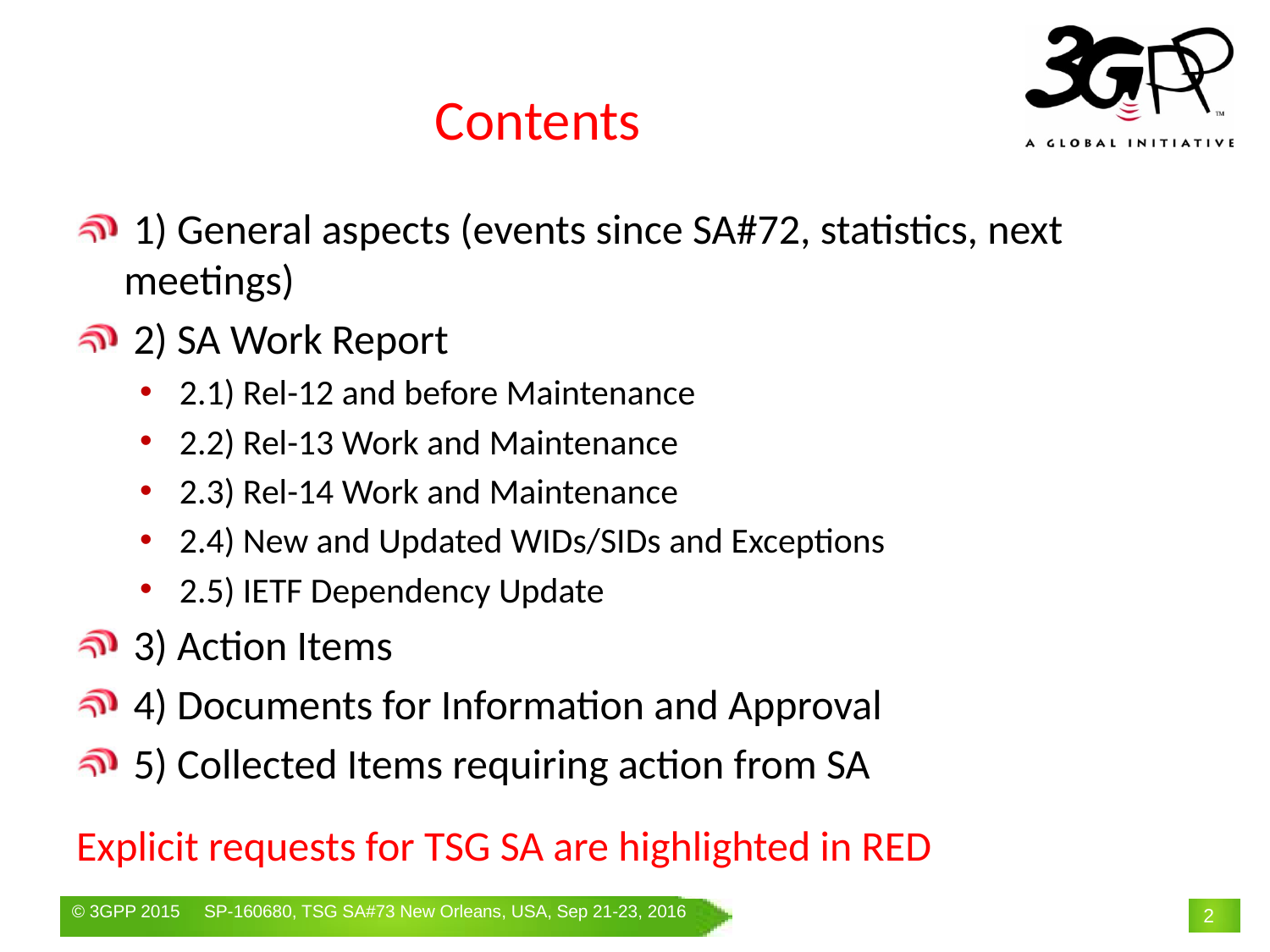

# Contents
 1) General aspects (events since SA#72, statistics, next meetings)
 2) SA Work Report
2.1) Rel-12 and before Maintenance
2.2) Rel-13 Work and Maintenance
2.3) Rel-14 Work and Maintenance
2.4) New and Updated WIDs/SIDs and Exceptions
2.5) IETF Dependency Update
 3) Action Items
 4) Documents for Information and Approval
 5) Collected Items requiring action from SA
Explicit requests for TSG SA are highlighted in RED